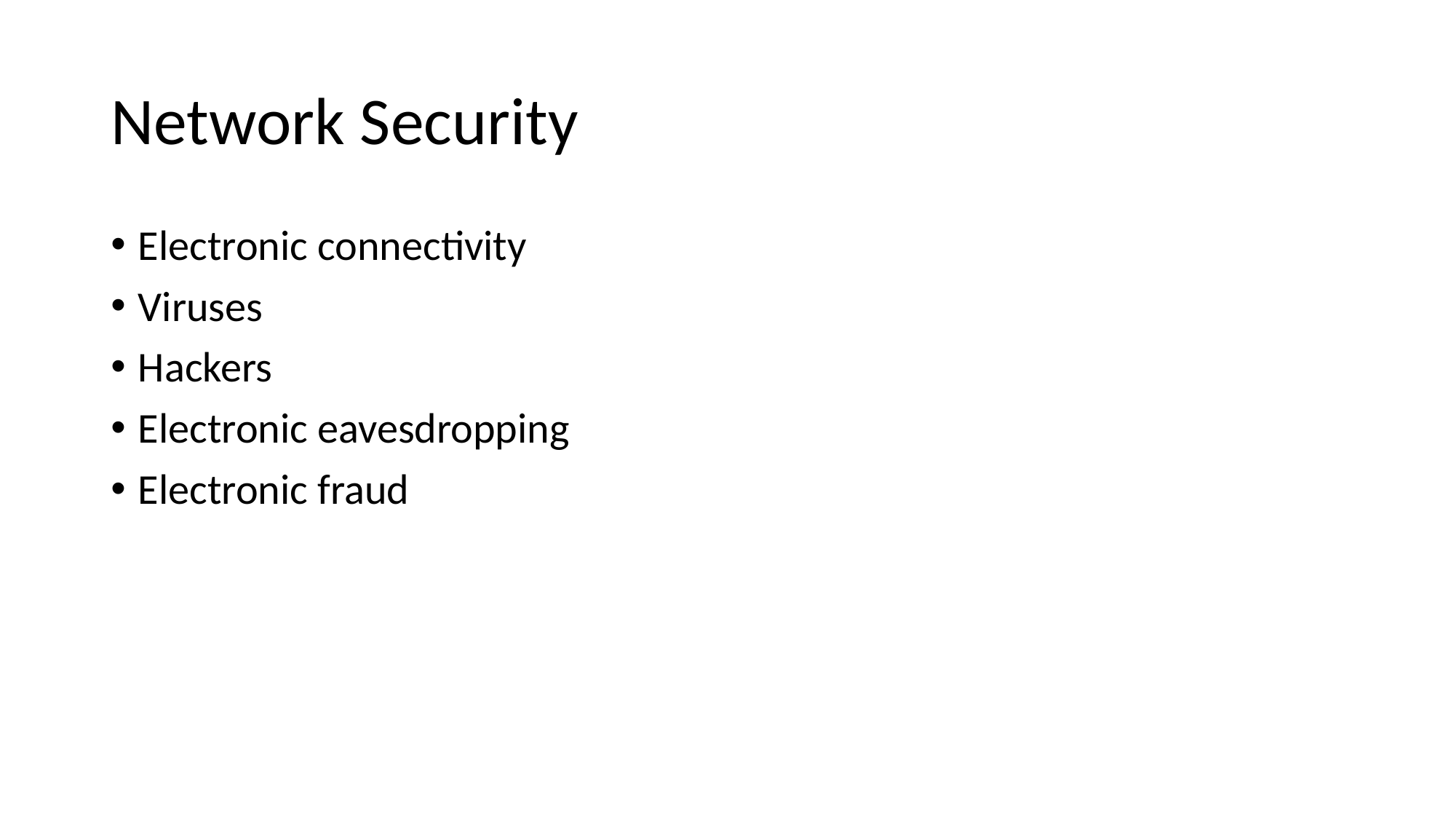

# Network Security
Electronic connectivity
Viruses
Hackers
Electronic eavesdropping
Electronic fraud